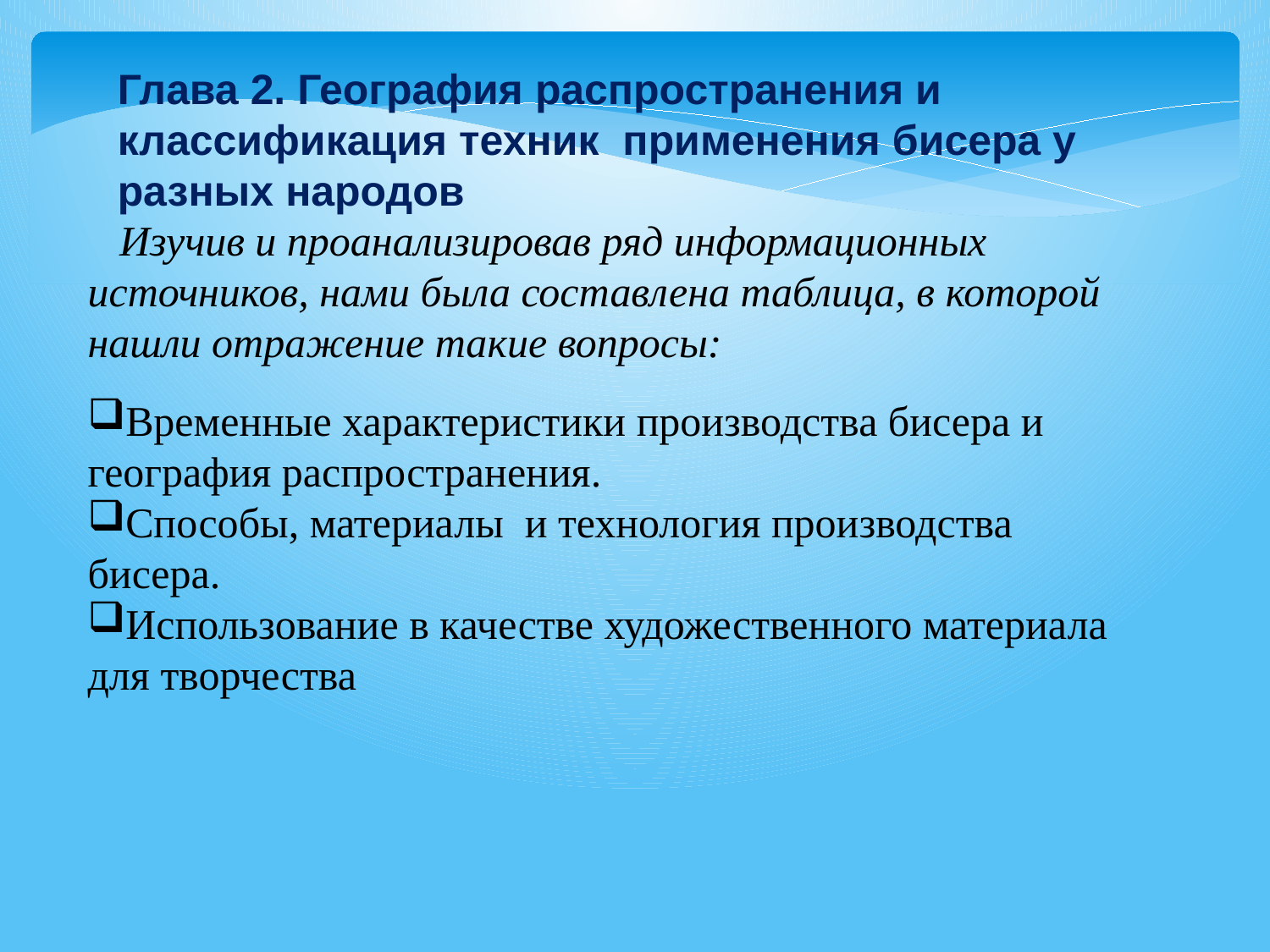

Глава 2. География распространения и классификация техник  применения бисера у разных народов
Изучив и проанализировав ряд информационных источников, нами была составлена таблица, в которой нашли отражение такие вопросы:
Временные характеристики производства бисера и география распространения.
Способы, материалы  и технология производства бисера.
Использование в качестве художественного материала для творчества